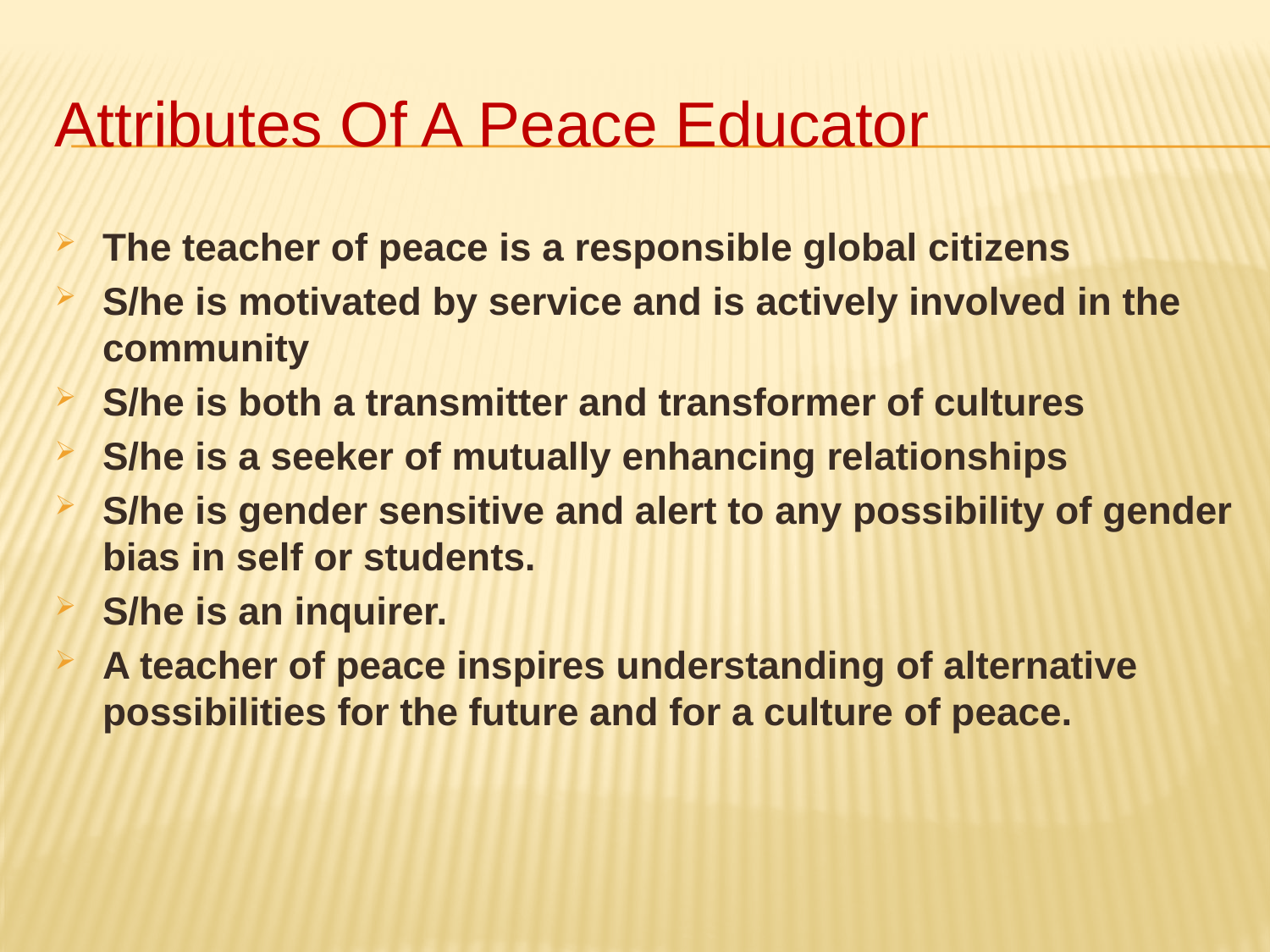

# Attributes Of A Peace Educator
The teacher of peace is a responsible global citizens
S/he is motivated by service and is actively involved in the community
S/he is both a transmitter and transformer of cultures
S/he is a seeker of mutually enhancing relationships
S/he is gender sensitive and alert to any possibility of gender bias in self or students.
S/he is an inquirer.
A teacher of peace inspires understanding of alternative possibilities for the future and for a culture of peace.